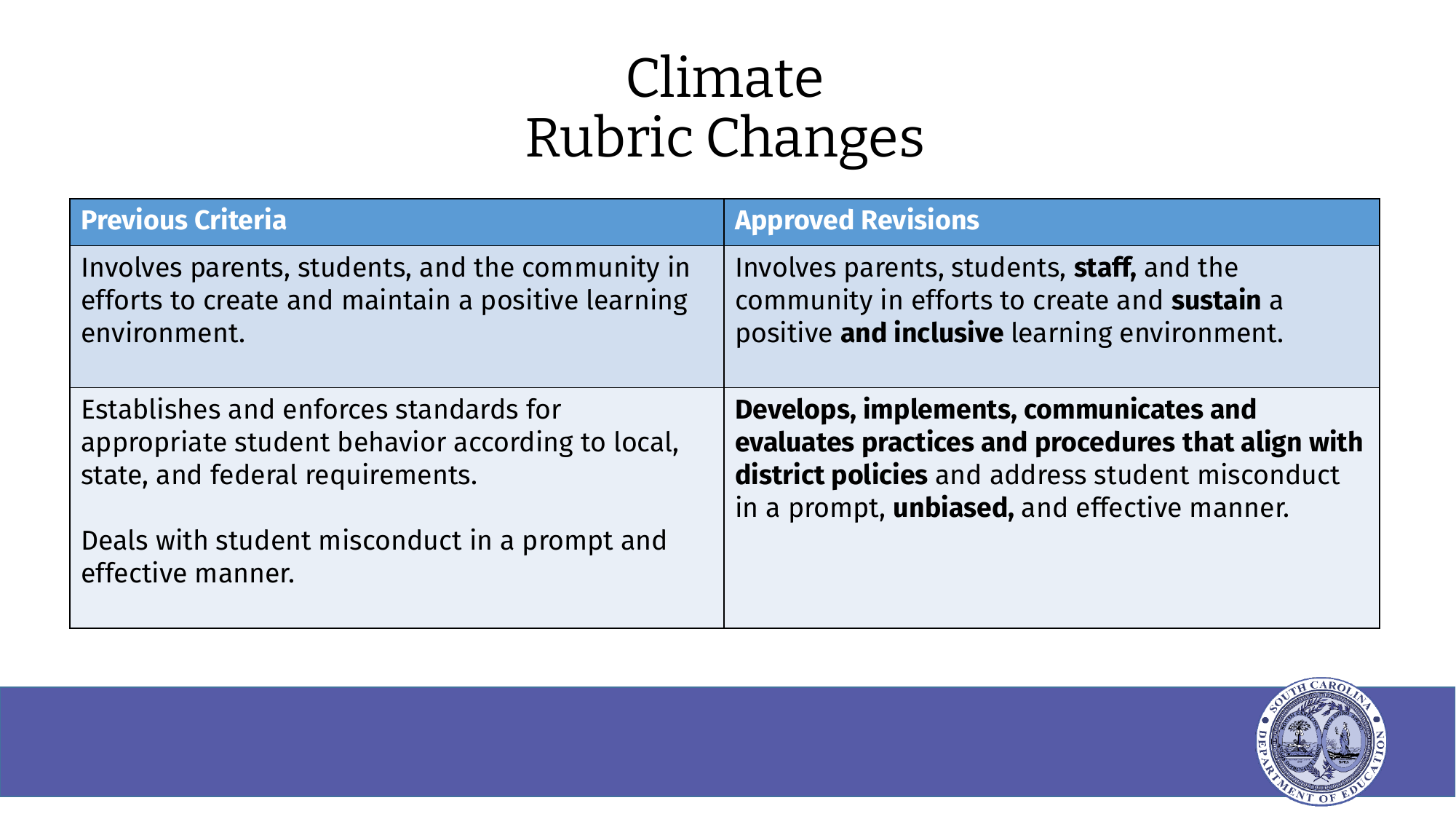

# Climate Rubric Changes
| Previous Criteria | Approved Revisions |
| --- | --- |
| Involves parents, students, and the community in efforts to create and maintain a positive learning environment. | Involves parents, students, staff, and the community in efforts to create and sustain a positive and inclusive learning environment. |
| Establishes and enforces standards for appropriate student behavior according to local, state, and federal requirements. Deals with student misconduct in a prompt and effective manner. | Develops, implements, communicates and evaluates practices and procedures that align with district policies and address student misconduct in a prompt, unbiased, and effective manner. |